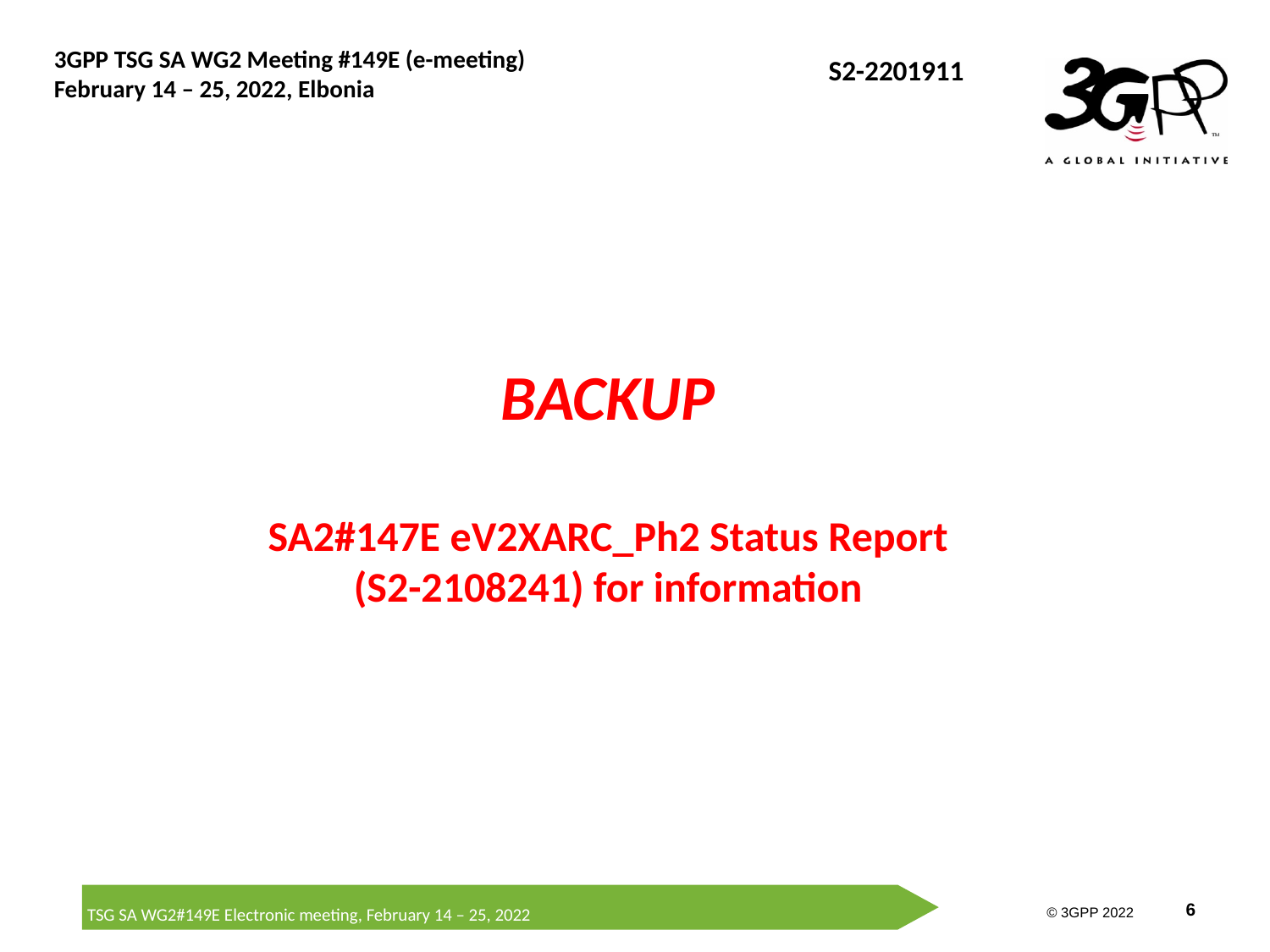

# BACKUP SA2#147E eV2XARC_Ph2 Status Report (S2-2108241) for information